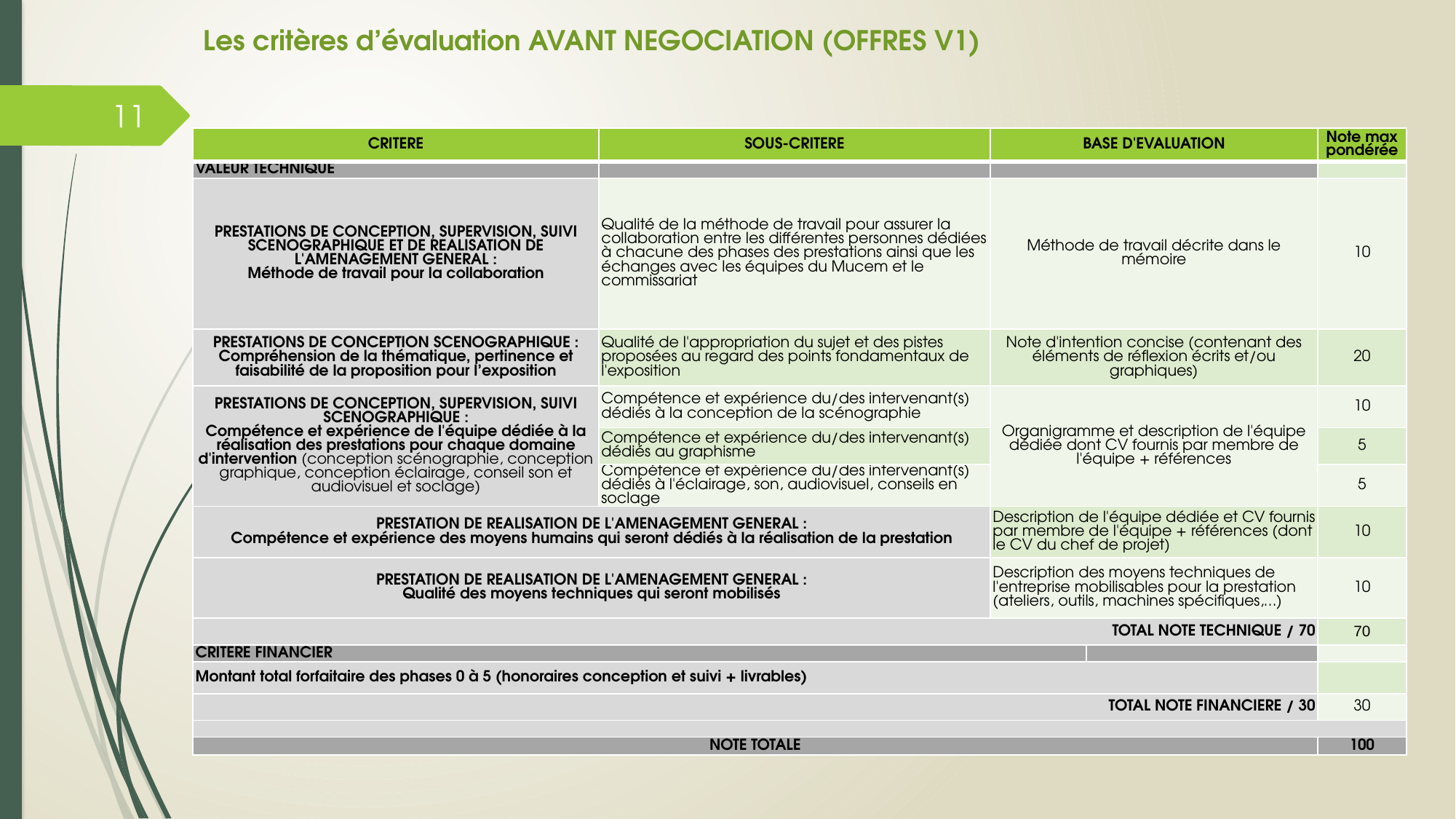

# Les critères d’évaluation AVANT NEGOCIATION (OFFRES V1)
11
| CRITERE | SOUS-CRITERE | BASE D'EVALUATION |  | Note max pondérée |
| --- | --- | --- | --- | --- |
| VALEUR TECHNIQUE |  |  |  |  |
| PRESTATIONS DE CONCEPTION, SUPERVISION, SUIVI SCENOGRAPHIQUE ET DE REALISATION DE L'AMENAGEMENT GENERAL : Méthode de travail pour la collaboration | Qualité de la méthode de travail pour assurer la collaboration entre les différentes personnes dédiées à chacune des phases des prestations ainsi que les échanges avec les équipes du Mucem et le commissariat | Méthode de travail décrite dans le mémoire |  | 10 |
| PRESTATIONS DE CONCEPTION SCENOGRAPHIQUE : Compréhension de la thématique, pertinence et faisabilité de la proposition pour l’exposition | Qualité de l'appropriation du sujet et des pistes proposées au regard des points fondamentaux de l'exposition | Note d'intention concise (contenant des éléments de réflexion écrits et/ou graphiques) |  | 20 |
| PRESTATIONS DE CONCEPTION, SUPERVISION, SUIVI SCENOGRAPHIQUE : Compétence et expérience de l'équipe dédiée à la réalisation des prestations pour chaque domaine d'intervention (conception scénographie, conception graphique, conception éclairage, conseil son et audiovisuel et soclage) | Compétence et expérience du/des intervenant(s) dédiés à la conception de la scénographie | Organigramme et description de l'équipe dédiée dont CV fournis par membre de l'équipe + références |  | 10 |
|  | Compétence et expérience du/des intervenant(s) dédiés au graphisme |  |  | 5 |
|  | Compétence et expérience du/des intervenant(s) dédiés à l'éclairage, son, audiovisuel, conseils en soclage |  |  | 5 |
| PRESTATION DE REALISATION DE L'AMENAGEMENT GENERAL : Compétence et expérience des moyens humains qui seront dédiés à la réalisation de la prestation |  | Description de l'équipe dédiée et CV fournis par membre de l'équipe + références (dont le CV du chef de projet) |  | 10 |
| PRESTATION DE REALISATION DE L'AMENAGEMENT GENERAL : Qualité des moyens techniques qui seront mobilisés |  | Description des moyens techniques de l'entreprise mobilisables pour la prestation (ateliers, outils, machines spécifiques,…) |  | 10 |
| TOTAL NOTE TECHNIQUE / 70 |  |  |  | 70 |
| CRITERE FINANCIER |  |  |  |  |
| Montant total forfaitaire des phases 0 à 5 (honoraires conception et suivi + livrables) |  |  |  |  |
| TOTAL NOTE FINANCIERE / 30 |  |  |  | 30 |
|  |  |  |  |  |
| NOTE TOTALE |  |  |  | 100 |